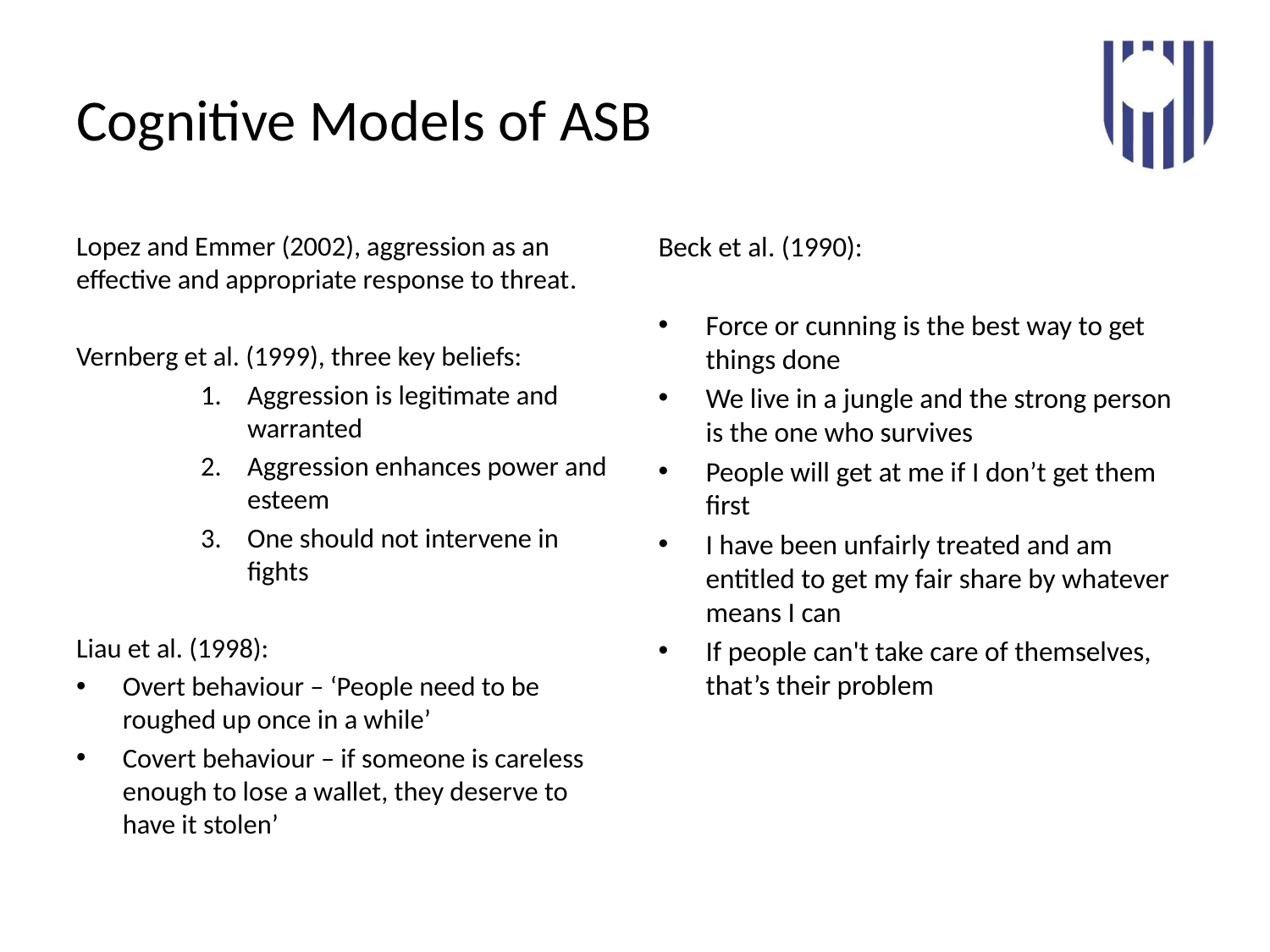

# Cognitive Models of ASB
Lopez and Emmer (2002), aggression as an effective and appropriate response to threat.

Vernberg et al. (1999), three key beliefs:
Aggression is legitimate and warranted
Aggression enhances power and esteem
One should not intervene in fights

Liau et al. (1998):
Overt behaviour – ‘People need to be roughed up once in a while’
Covert behaviour – if someone is careless enough to lose a wallet, they deserve to have it stolen’

Beck et al. (1990):

Force or cunning is the best way to get things done
We live in a jungle and the strong person is the one who survives
People will get at me if I don’t get them first
I have been unfairly treated and am entitled to get my fair share by whatever means I can
If people can't take care of themselves, that’s their problem